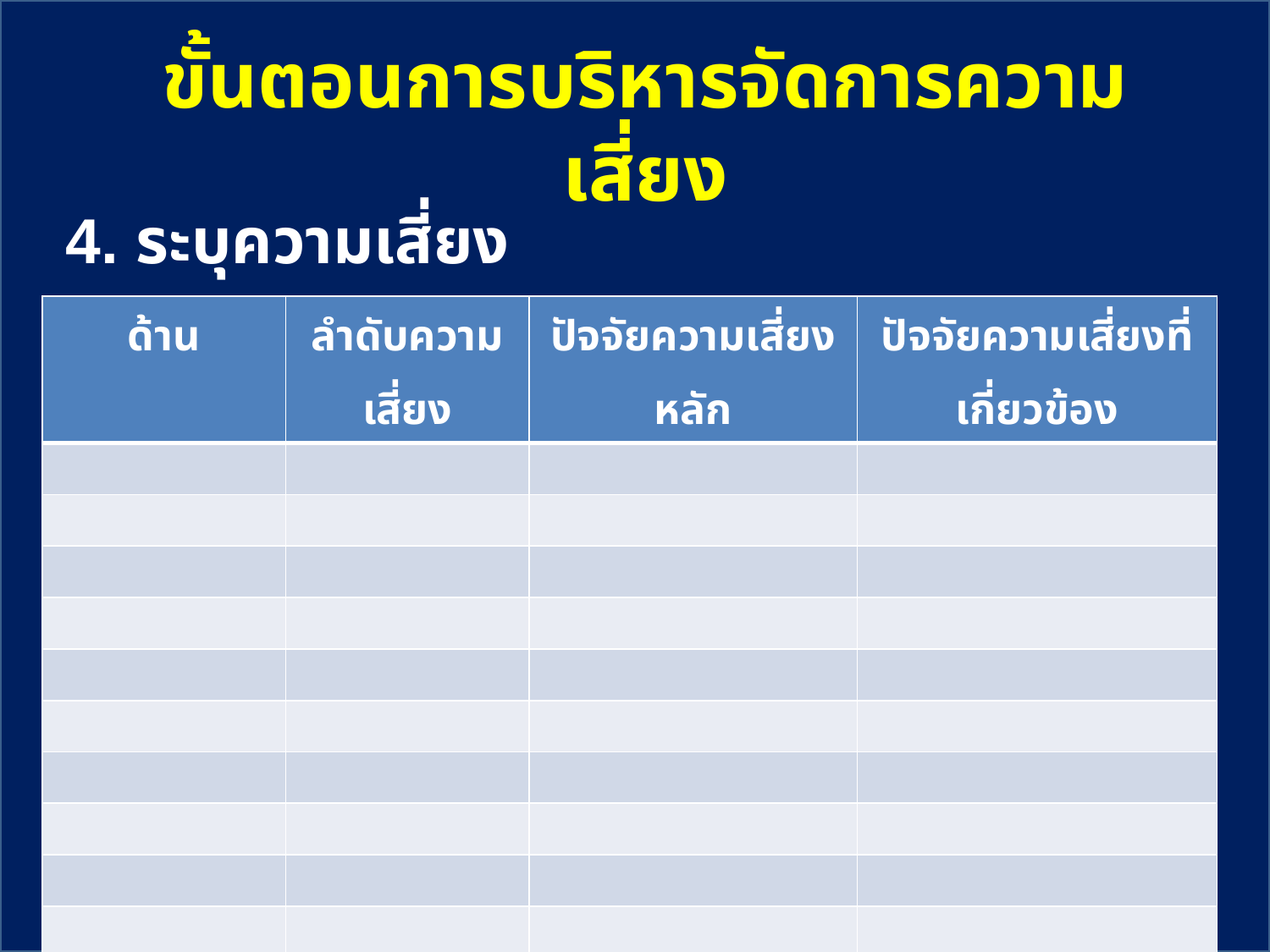

# ขั้นตอนการบริหารจัดการความเสี่ยง
4. ระบุความเสี่ยง
| ด้าน | ลำดับความเสี่ยง | ปัจจัยความเสี่ยงหลัก | ปัจจัยความเสี่ยงที่เกี่ยวข้อง |
| --- | --- | --- | --- |
|  |  |  |  |
|  |  |  |  |
|  |  |  |  |
|  |  |  |  |
|  |  |  |  |
|  |  |  |  |
|  |  |  |  |
|  |  |  |  |
|  |  |  |  |
|  |  |  |  |